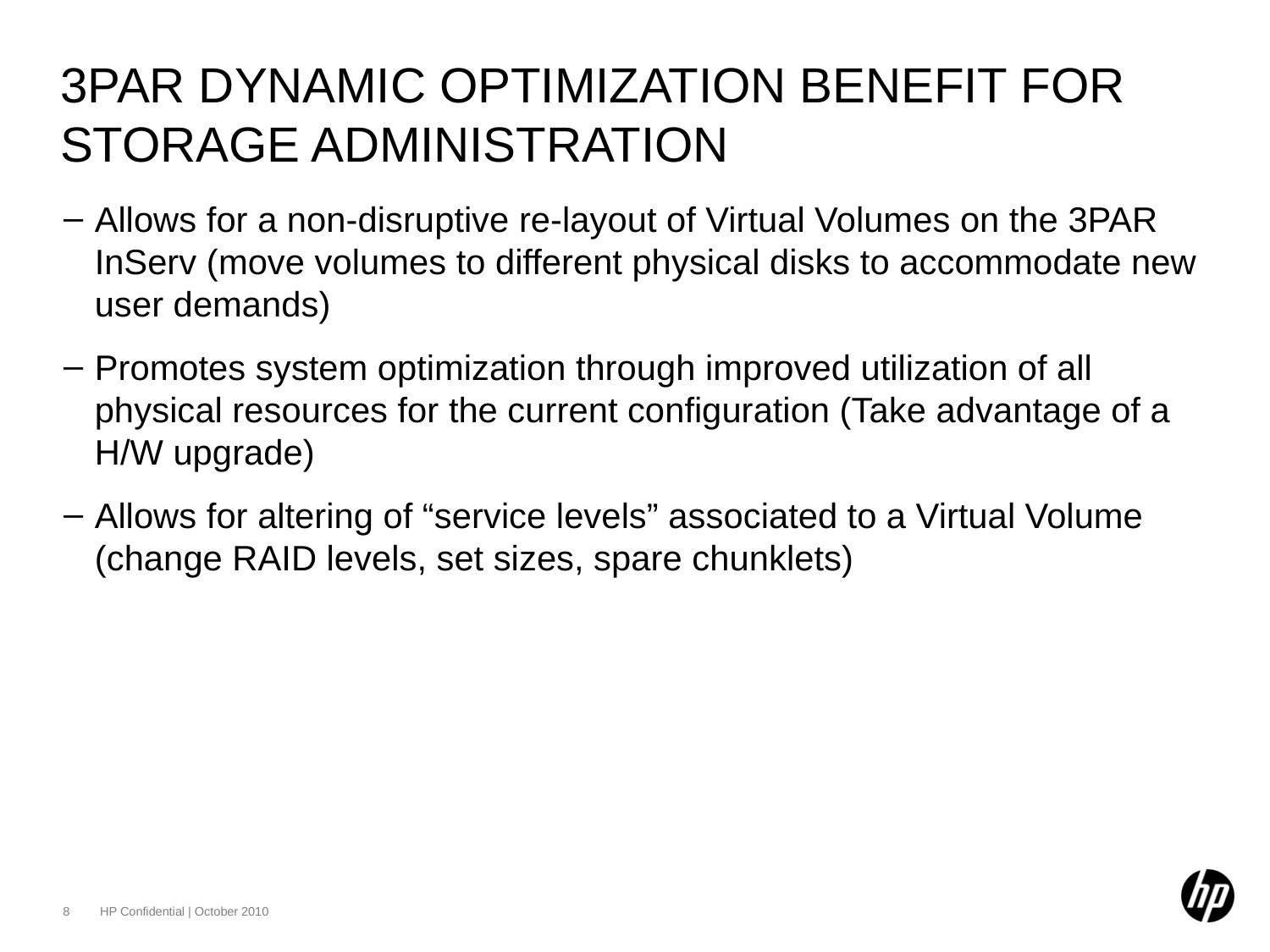

# 3PAR Dynamic Optimization Benefit For Storage Administration
Allows for a non-disruptive re-layout of Virtual Volumes on the 3PAR InServ (move volumes to different physical disks to accommodate new user demands)
Promotes system optimization through improved utilization of all physical resources for the current configuration (Take advantage of a H/W upgrade)
Allows for altering of “service levels” associated to a Virtual Volume (change RAID levels, set sizes, spare chunklets)